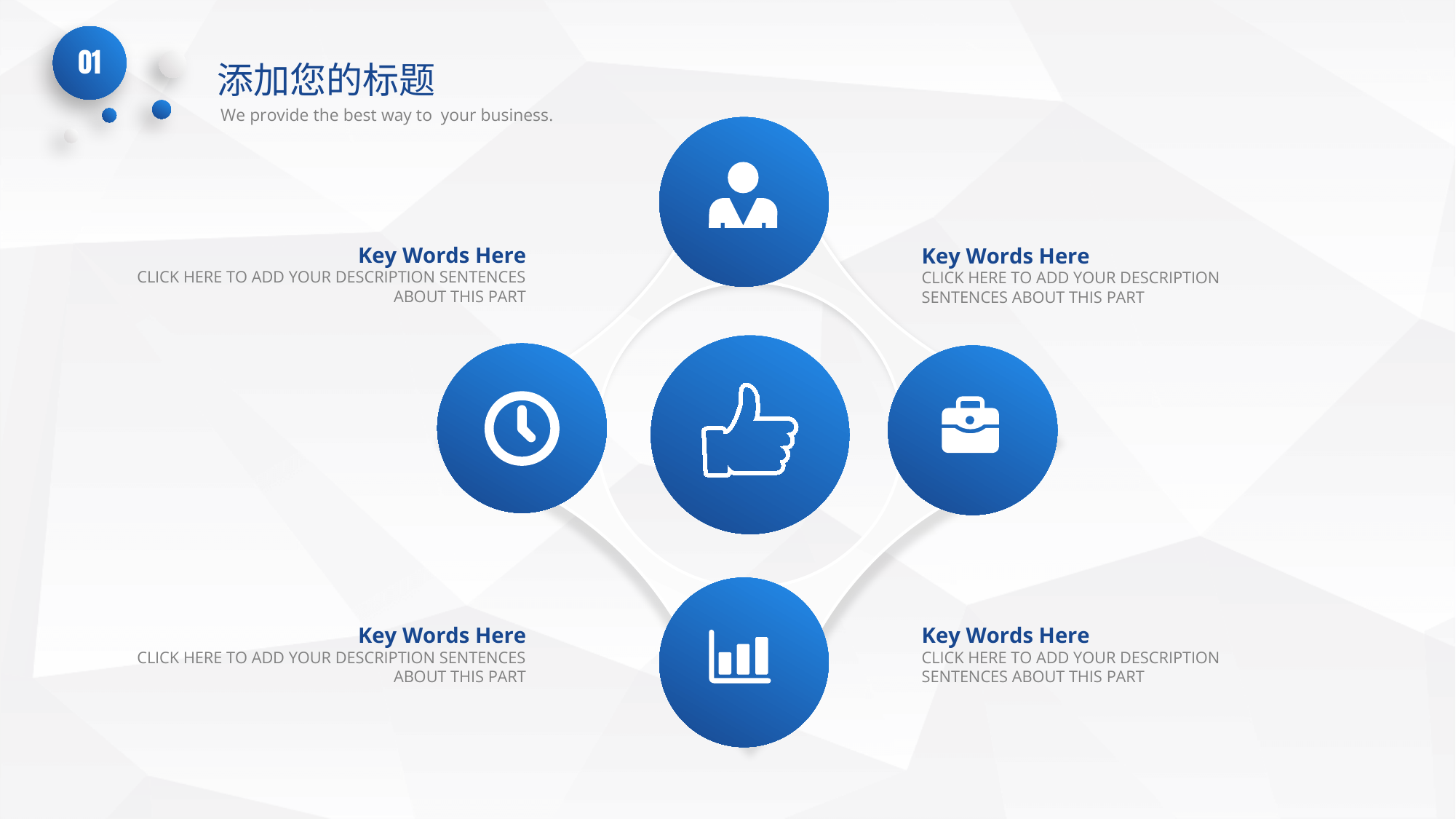

Key Words Here
CLICK HERE TO ADD YOUR DESCRIPTION SENTENCES ABOUT THIS PART
Key Words Here
CLICK HERE TO ADD YOUR DESCRIPTION SENTENCES ABOUT THIS PART

Key Words Here
CLICK HERE TO ADD YOUR DESCRIPTION SENTENCES ABOUT THIS PART
Key Words Here
CLICK HERE TO ADD YOUR DESCRIPTION SENTENCES ABOUT THIS PART